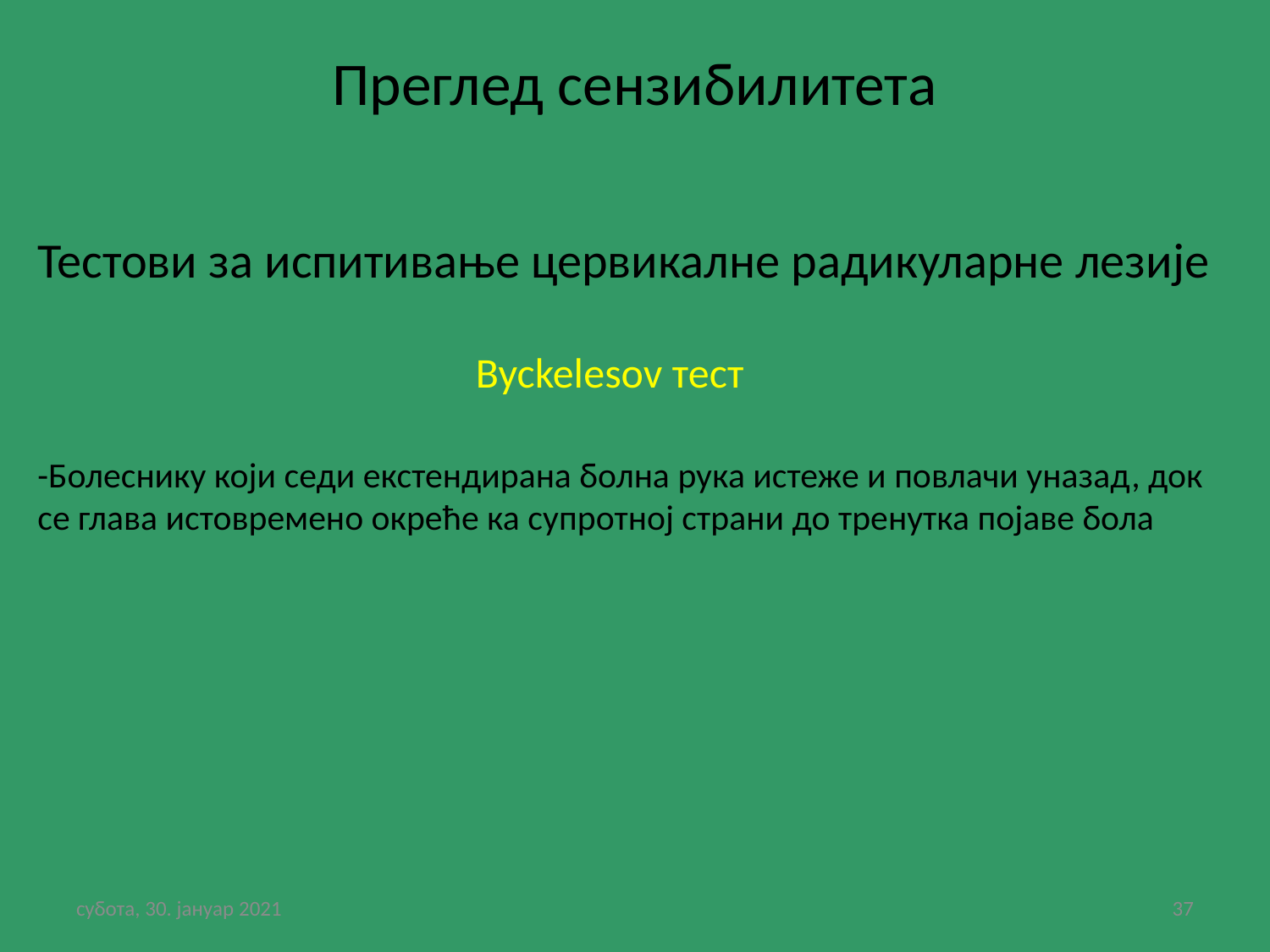

# Преглед сензибилитета
Тестови за испитивање цервикалне радикуларне лезије

                                              Byckelesov тест

-Болеснику који седи екстендирана болна рука истеже и повлачи уназад, док се глава истовремено окреће ка супротној страни до тренутка појаве бола

субота, 30. јануар 2021
37